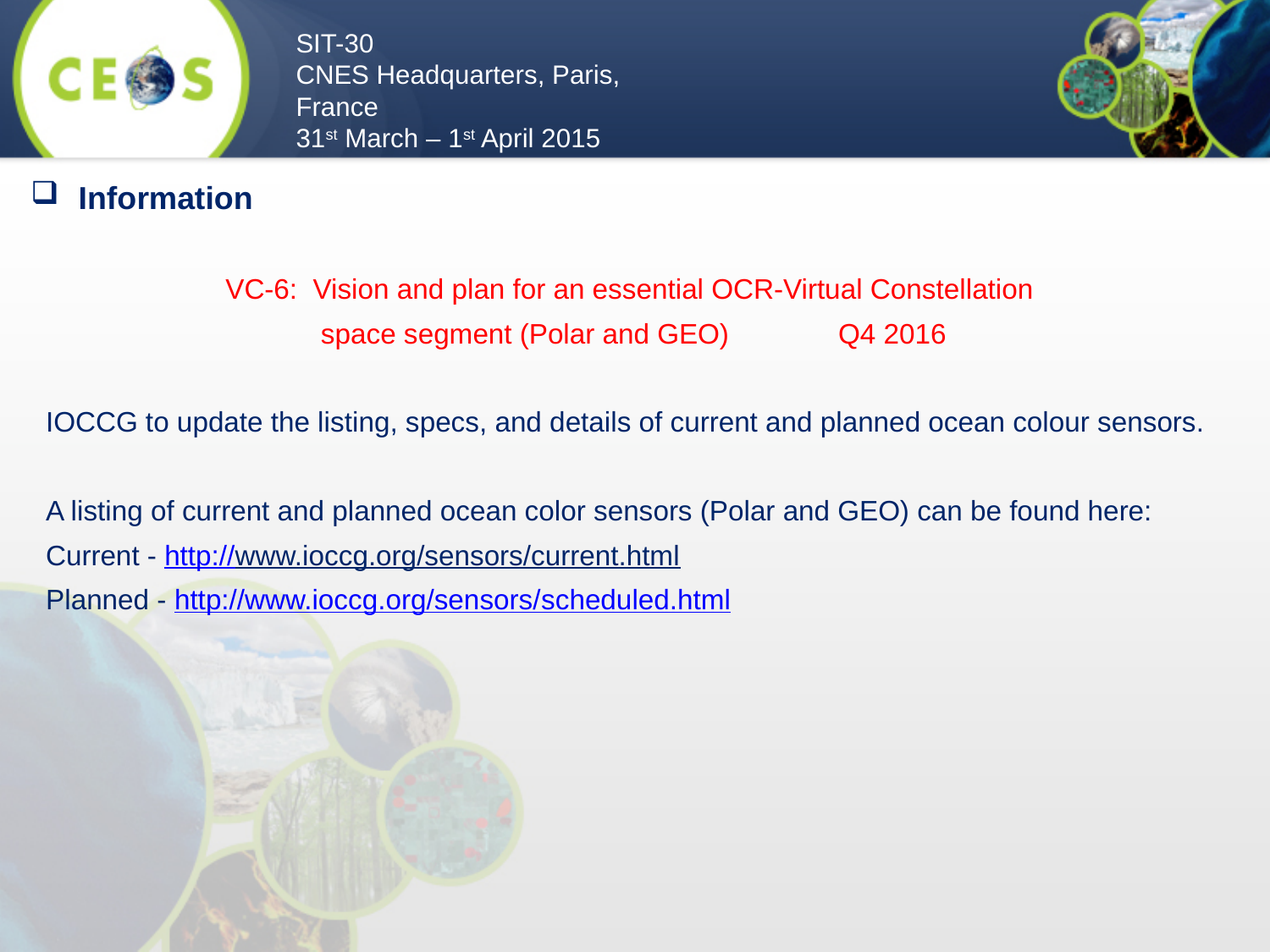

Information

VC-6:  Vision and plan for an essential OCR-Virtual Constellation
space segment (Polar and GEO)              Q4 2016

IOCCG to update the listing, specs, and details of current and planned ocean colour sensors.

A listing of current and planned ocean color sensors (Polar and GEO) can be found here:
Current - http://www.ioccg.org/sensors/current.html
Planned - http://www.ioccg.org/sensors/scheduled.html